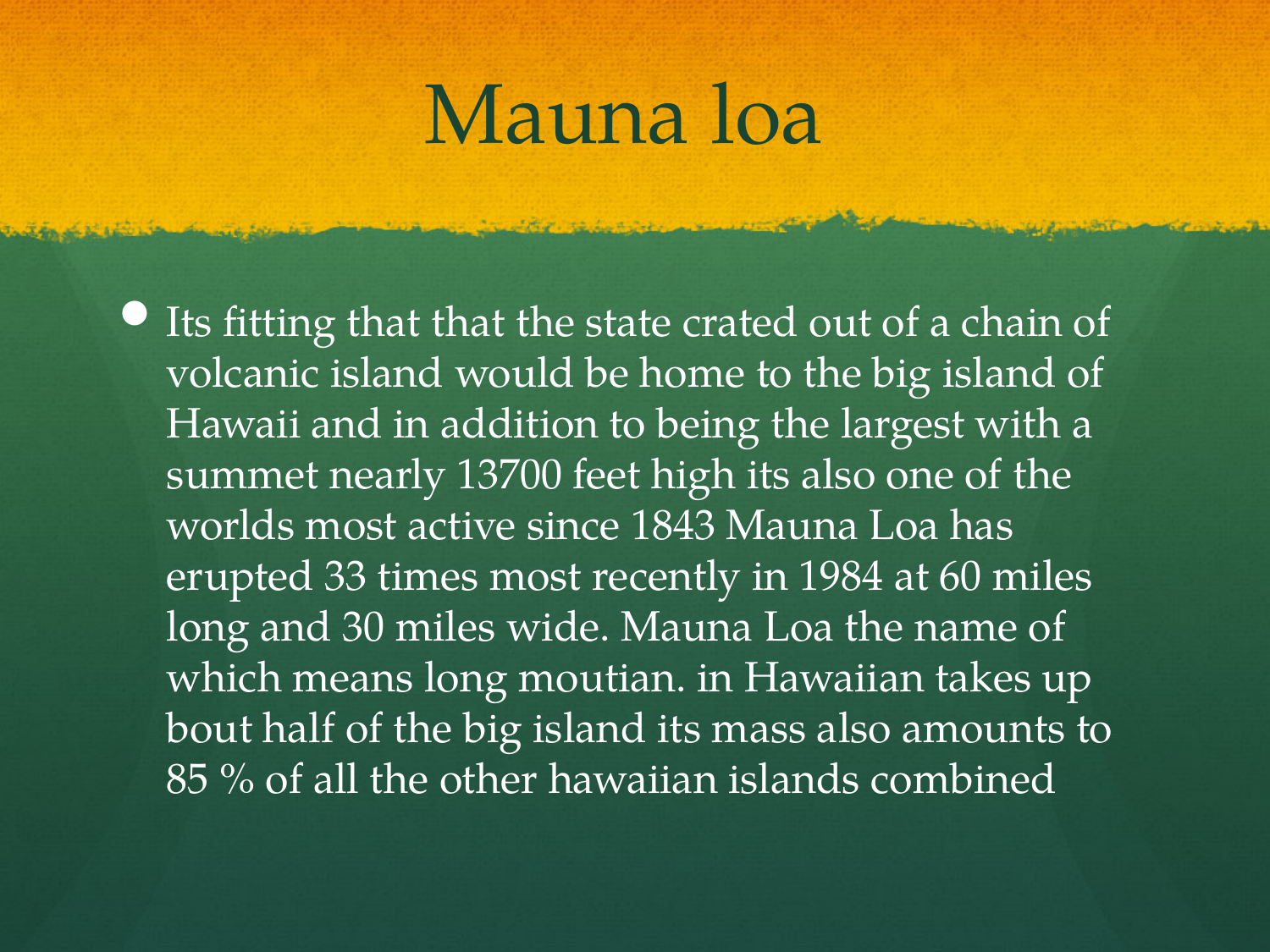

# Mauna loa
Its fitting that that the state crated out of a chain of volcanic island would be home to the big island of Hawaii and in addition to being the largest with a summet nearly 13700 feet high its also one of the worlds most active since 1843 Mauna Loa has erupted 33 times most recently in 1984 at 60 miles long and 30 miles wide. Mauna Loa the name of which means long moutian. in Hawaiian takes up bout half of the big island its mass also amounts to 85 % of all the other hawaiian islands combined